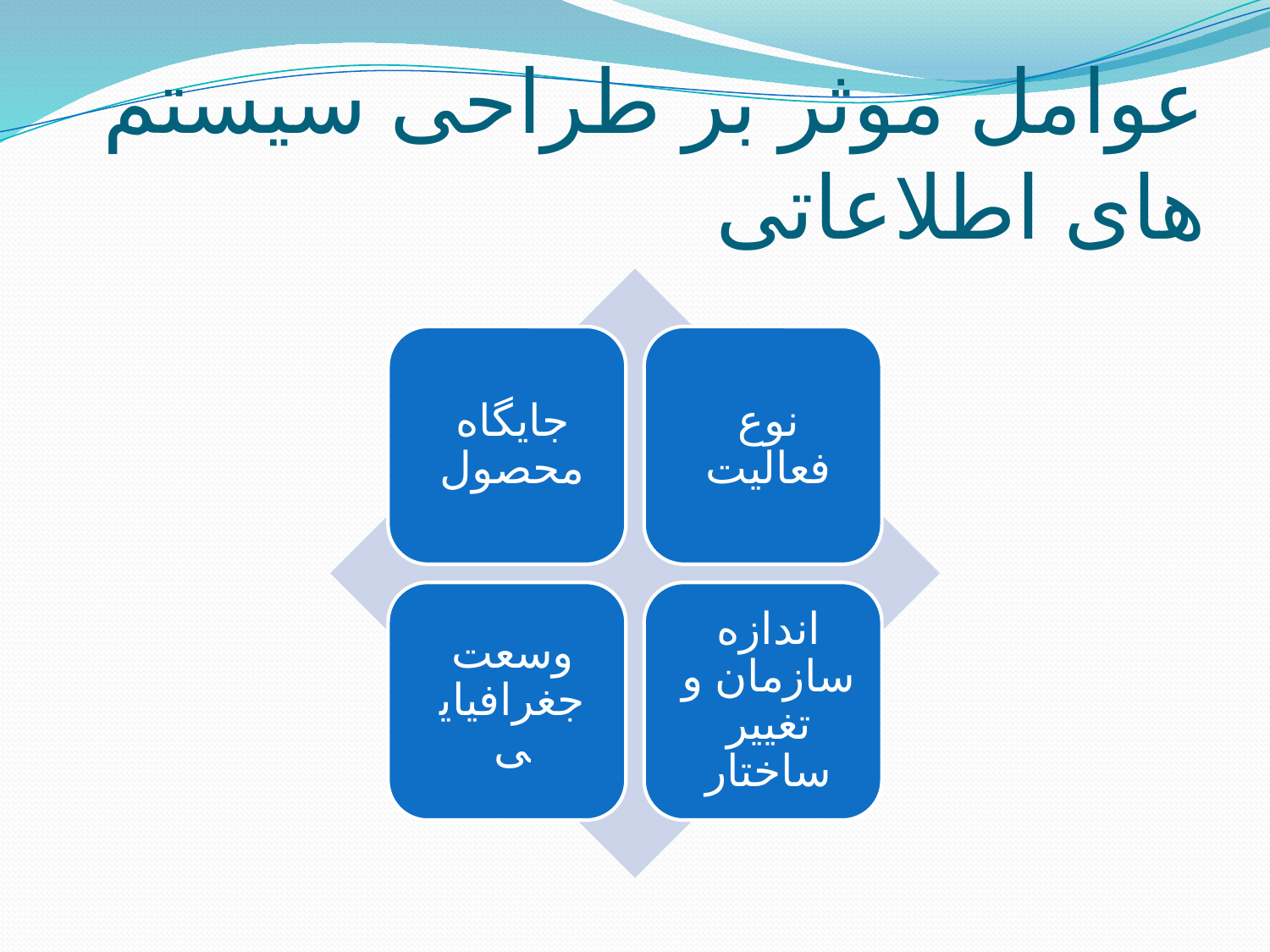

# عوامل موثر بر طراحی سیستم های اطلاعاتی
جایگاه محصول
نوع فعالیت
وسعت جغرافیایی
اندازه سازمان و تغییر ساختار